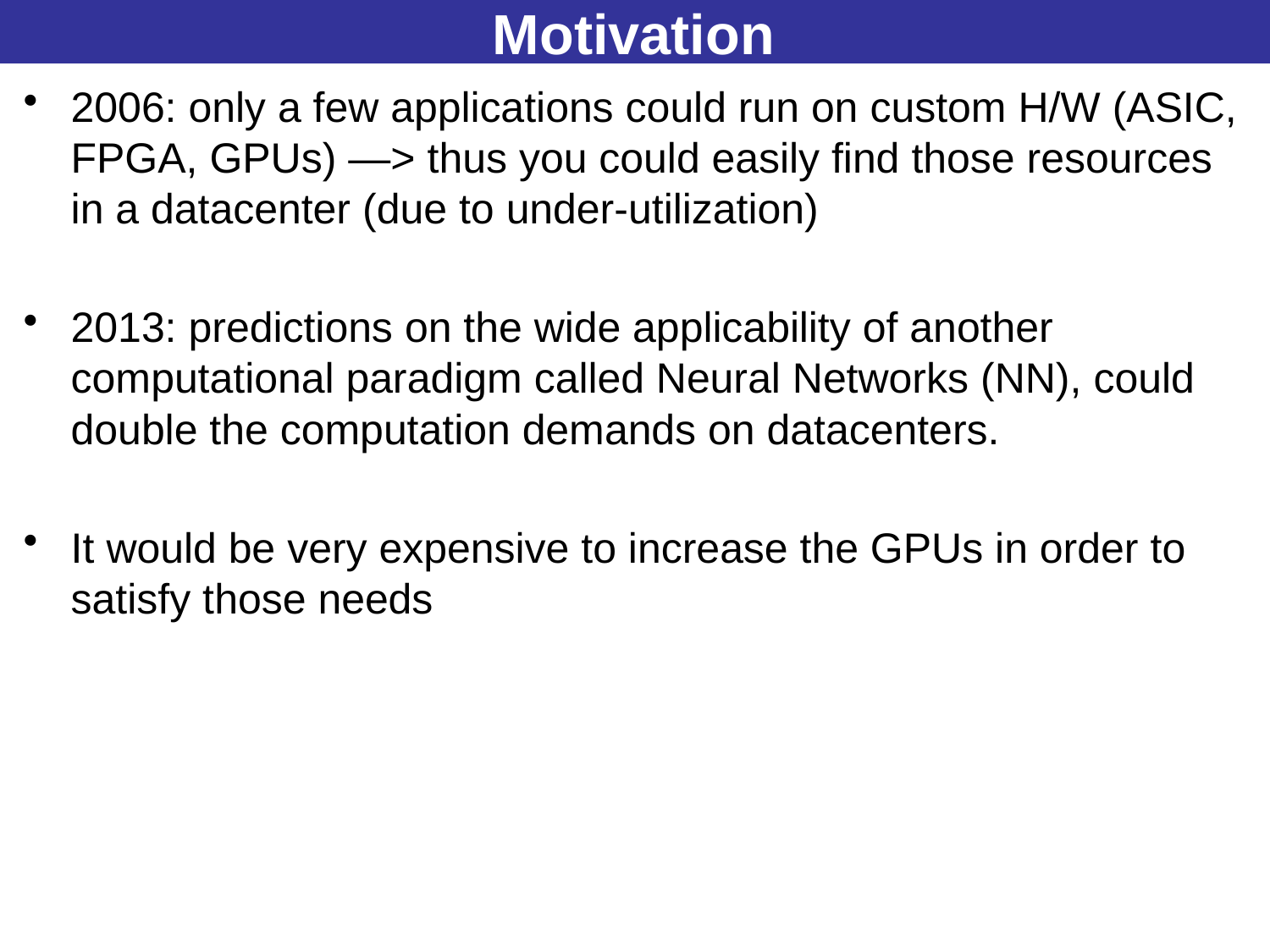

# Motivation
2006: only a few applications could run on custom H/W (ASIC, FPGA, GPUs) —> thus you could easily find those resources in a datacenter (due to under-utilization)

2013: predictions on the wide applicability of another computational paradigm called Neural Networks (NN), could double the computation demands on datacenters.

It would be very expensive to increase the GPUs in order to satisfy those needs